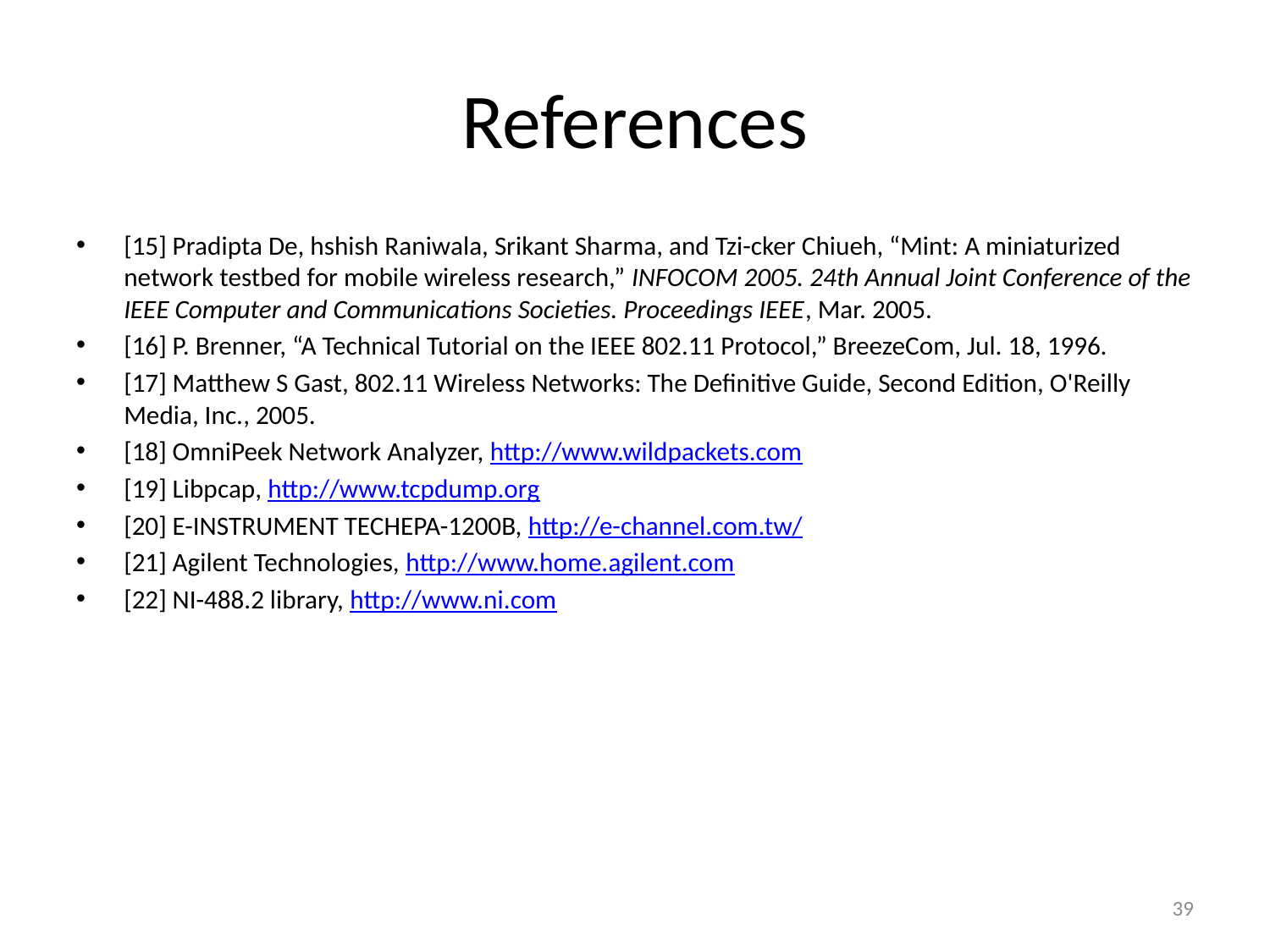

# References
[15] Pradipta De, hshish Raniwala, Srikant Sharma, and Tzi-cker Chiueh, “Mint: A miniaturized network testbed for mobile wireless research,” INFOCOM 2005. 24th Annual Joint Conference of the IEEE Computer and Communications Societies. Proceedings IEEE, Mar. 2005.
[16] P. Brenner, “A Technical Tutorial on the IEEE 802.11 Protocol,” BreezeCom, Jul. 18, 1996.
[17] Matthew S Gast, 802.11 Wireless Networks: The Definitive Guide, Second Edition, O'Reilly Media, Inc., 2005.
[18] OmniPeek Network Analyzer, http://www.wildpackets.com
[19] Libpcap, http://www.tcpdump.org
[20] E-INSTRUMENT TECHEPA-1200B, http://e-channel.com.tw/
[21] Agilent Technologies, http://www.home.agilent.com
[22] NI-488.2 library, http://www.ni.com

39